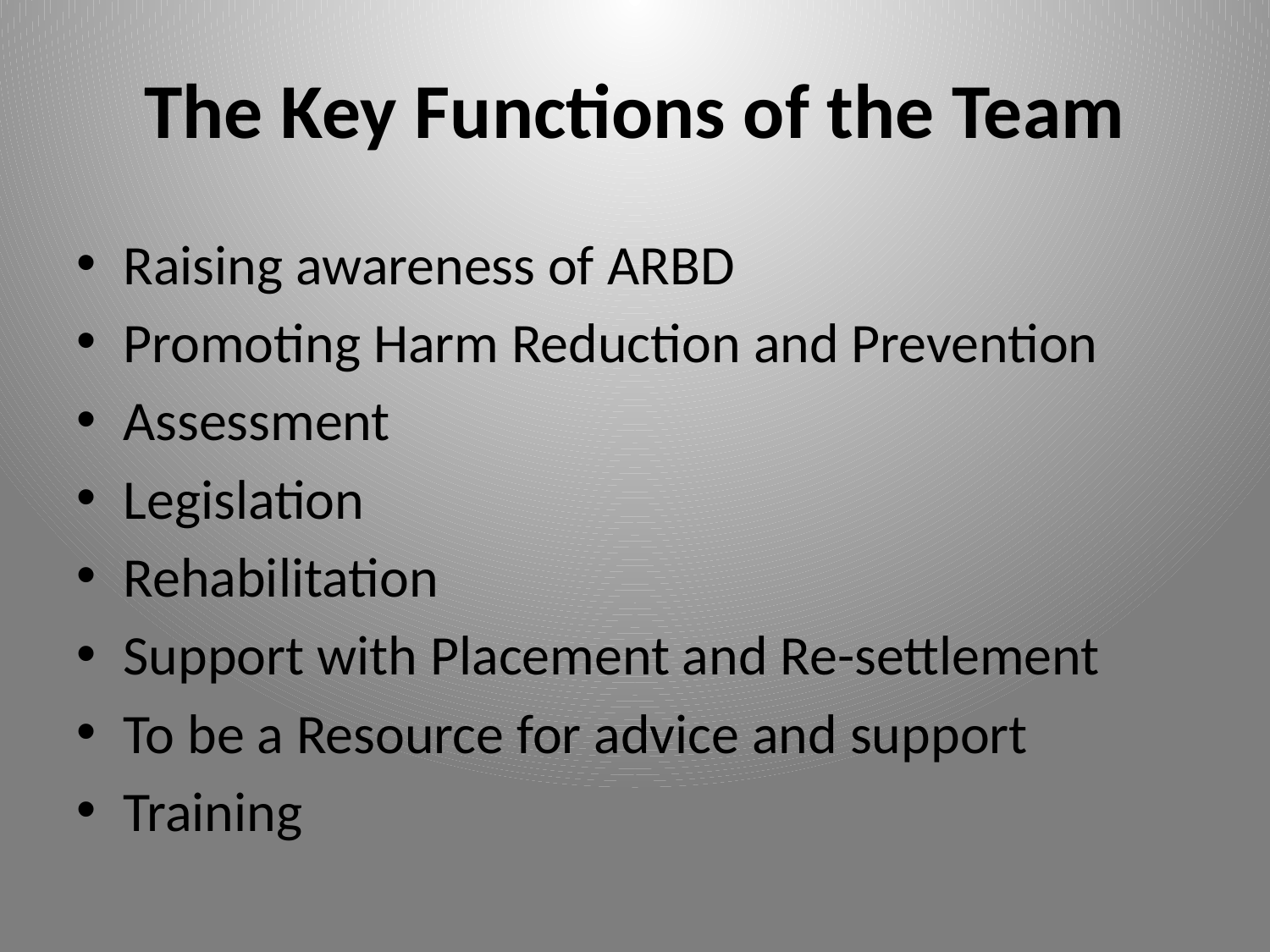

# The Key Functions of the Team
Raising awareness of ARBD
Promoting Harm Reduction and Prevention
Assessment
Legislation
Rehabilitation
Support with Placement and Re-settlement
To be a Resource for advice and support
Training